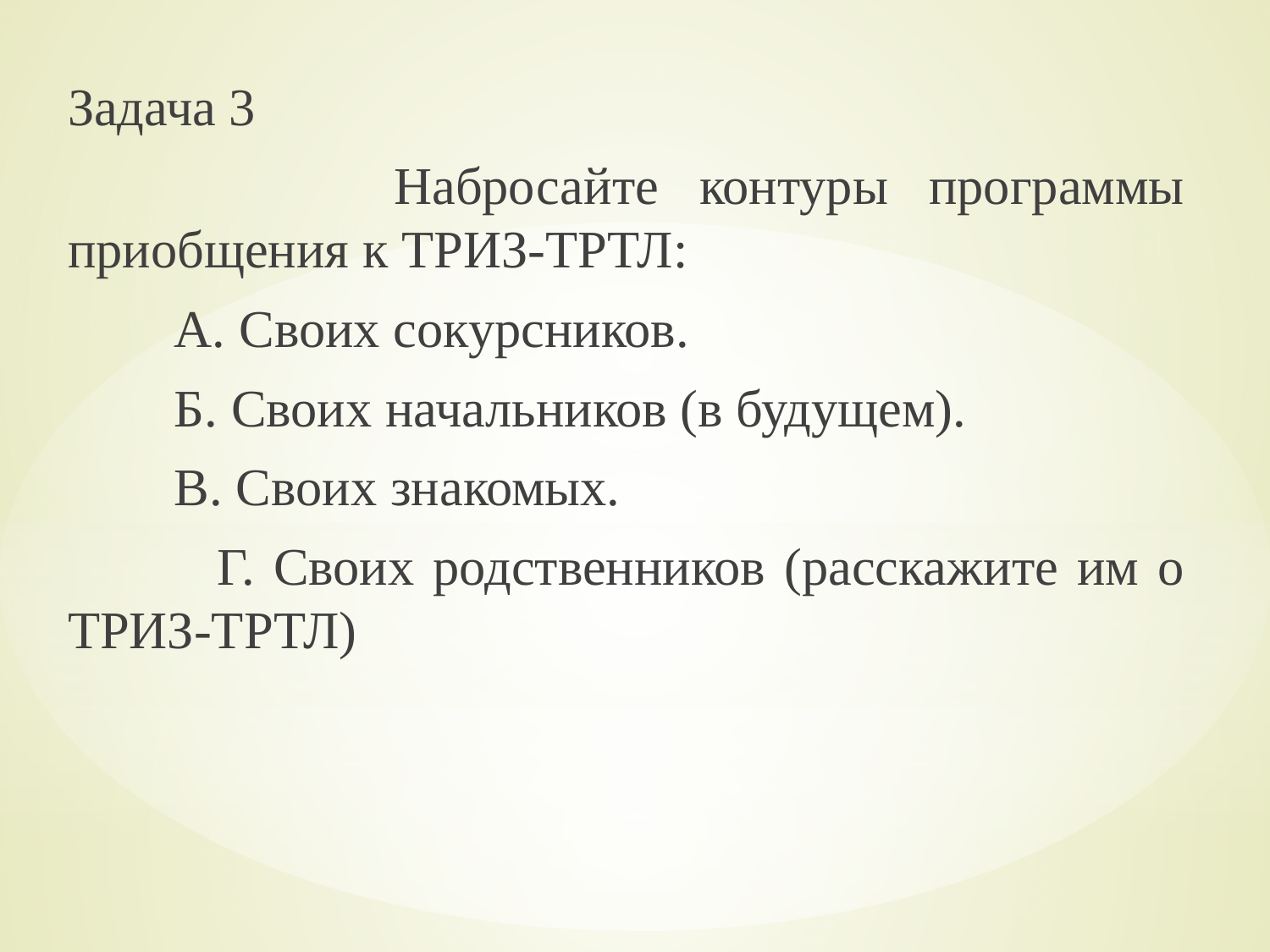

Задача 3
        Набросайте контуры программы приобщения к ТРИЗ-ТРТЛ:
        А. Своих сокурсников.
        Б. Своих начальников (в будущем).
        В. Своих знакомых.
        Г. Своих родственников (расскажите им о ТРИЗ-ТРТЛ)